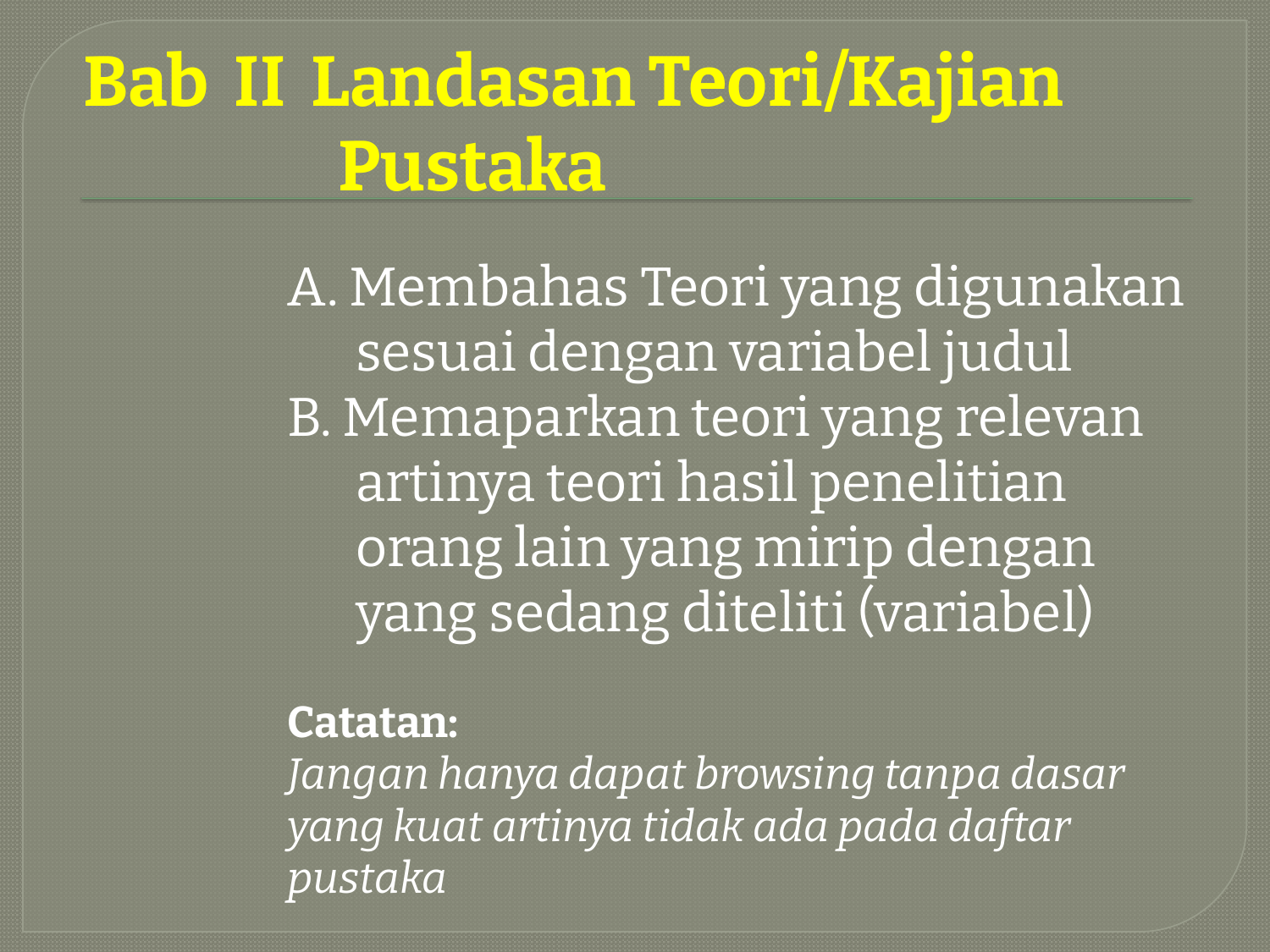

# Bab  II  Landasan Teori/Kajian Pustaka

A. Membahas Teori yang digunakan sesuai dengan variabel judul
B. Memaparkan teori yang relevan artinya teori hasil penelitian orang lain yang mirip dengan yang sedang diteliti (variabel)

Catatan:
Jangan hanya dapat browsing tanpa dasar yang kuat artinya tidak ada pada daftar pustaka